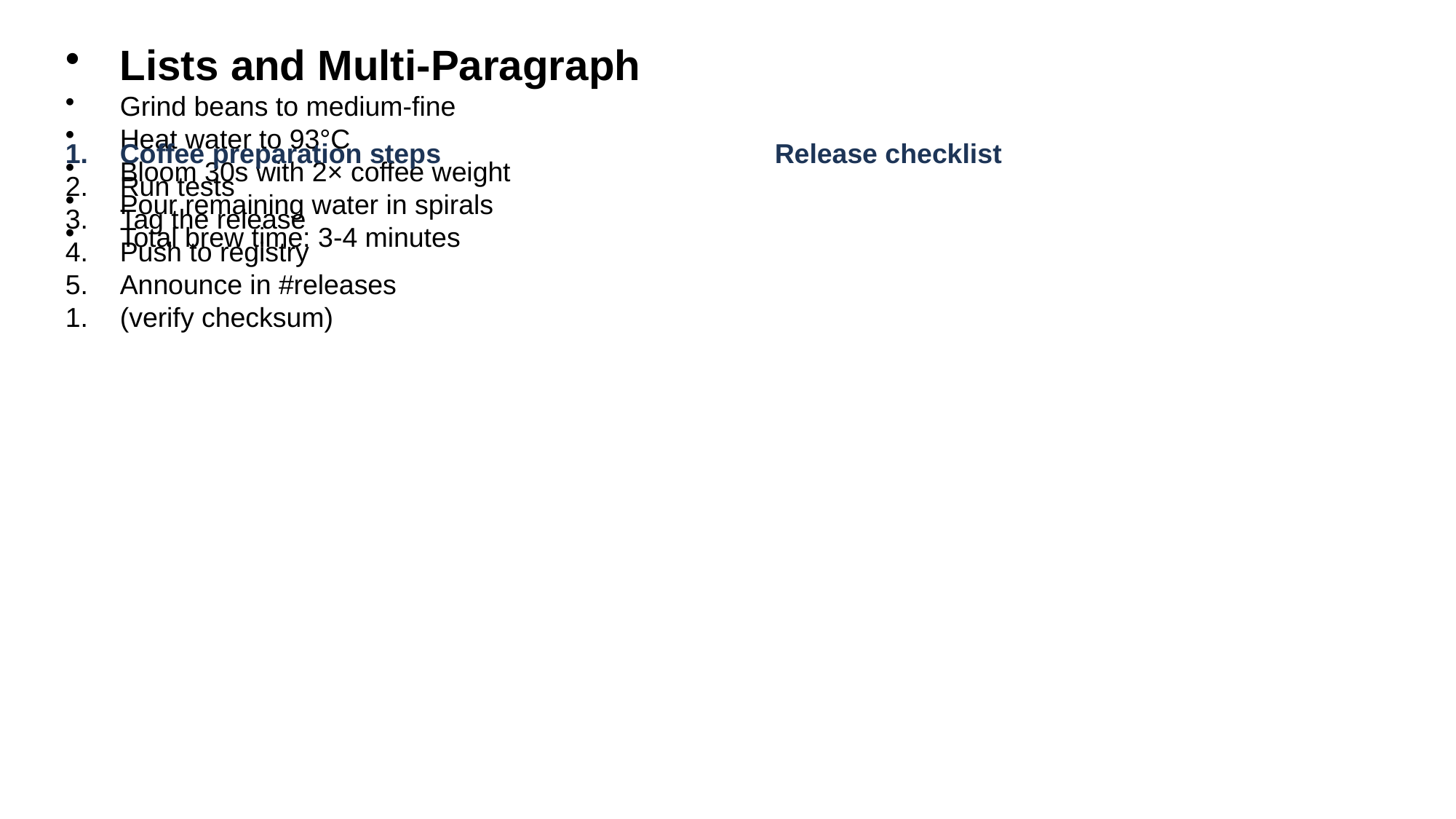

Lists and Multi-Paragraph
Grind beans to medium-fine
Heat water to 93°C
Bloom 30s with 2× coffee weight
Pour remaining water in spirals
Total brew time: 3-4 minutes
Coffee preparation steps
Run tests
Tag the release
Push to registry
Announce in #releases
(verify checksum)
Release checklist